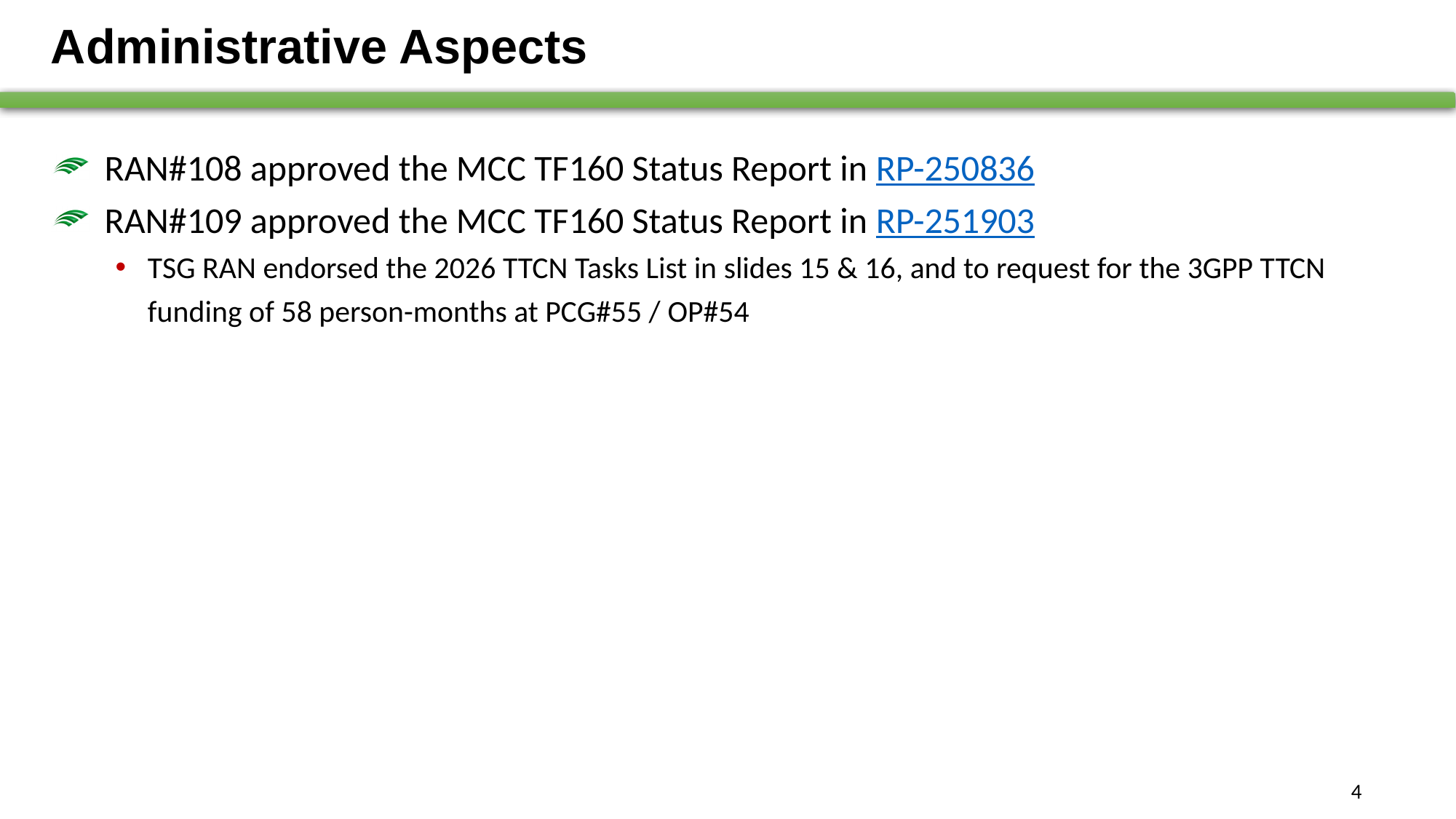

# Administrative Aspects
RAN#108 approved the MCC TF160 Status Report in RP-250836
RAN#109 approved the MCC TF160 Status Report in RP-251903
TSG RAN endorsed the 2026 TTCN Tasks List in slides 15 & 16, and to request for the 3GPP TTCN funding of 58 person-months at PCG#55 / OP#54